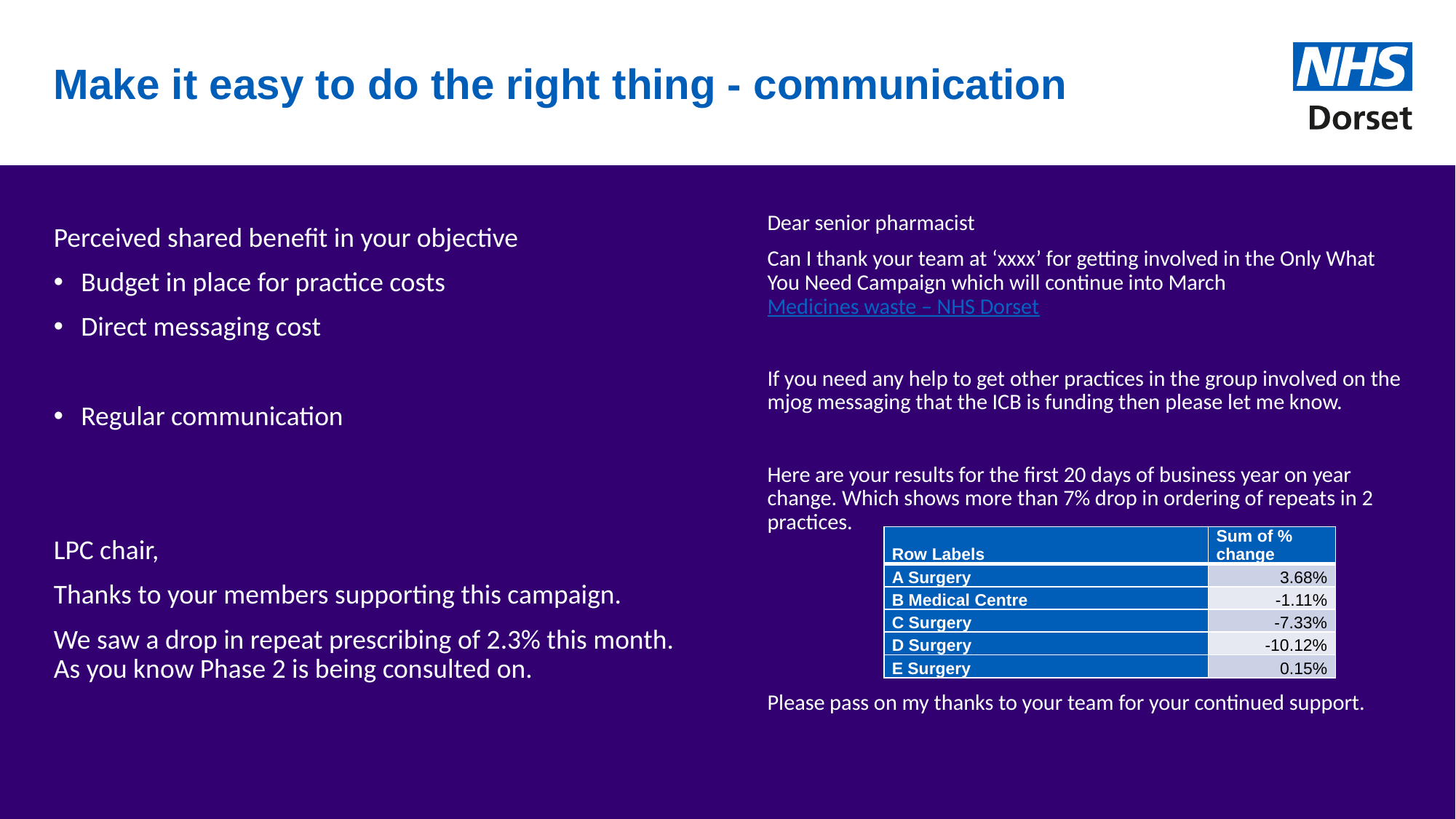

# Make it easy to do the right thing - communication
Dear senior pharmacist
Can I thank your team at ‘xxxx’ for getting involved in the Only What You Need Campaign which will continue into March  Medicines waste – NHS Dorset

If you need any help to get other practices in the group involved on the mjog messaging that the ICB is funding then please let me know.

Here are your results for the first 20 days of business year on year change. Which shows more than 7% drop in ordering of repeats in 2 practices.

Please pass on my thanks to your team for your continued support.

Perceived shared benefit in your objective
Budget in place for practice costs
Direct messaging cost

Regular communication

LPC chair,
Thanks to your members supporting this campaign.
We saw a drop in repeat prescribing of 2.3% this month. As you know Phase 2 is being consulted on.

| Row Labels | Sum of % change |
| --- | --- |
| A Surgery | 3.68% |
| B Medical Centre | -1.11% |
| C Surgery | -7.33% |
| D Surgery | -10.12% |
| E Surgery | 0.15% |